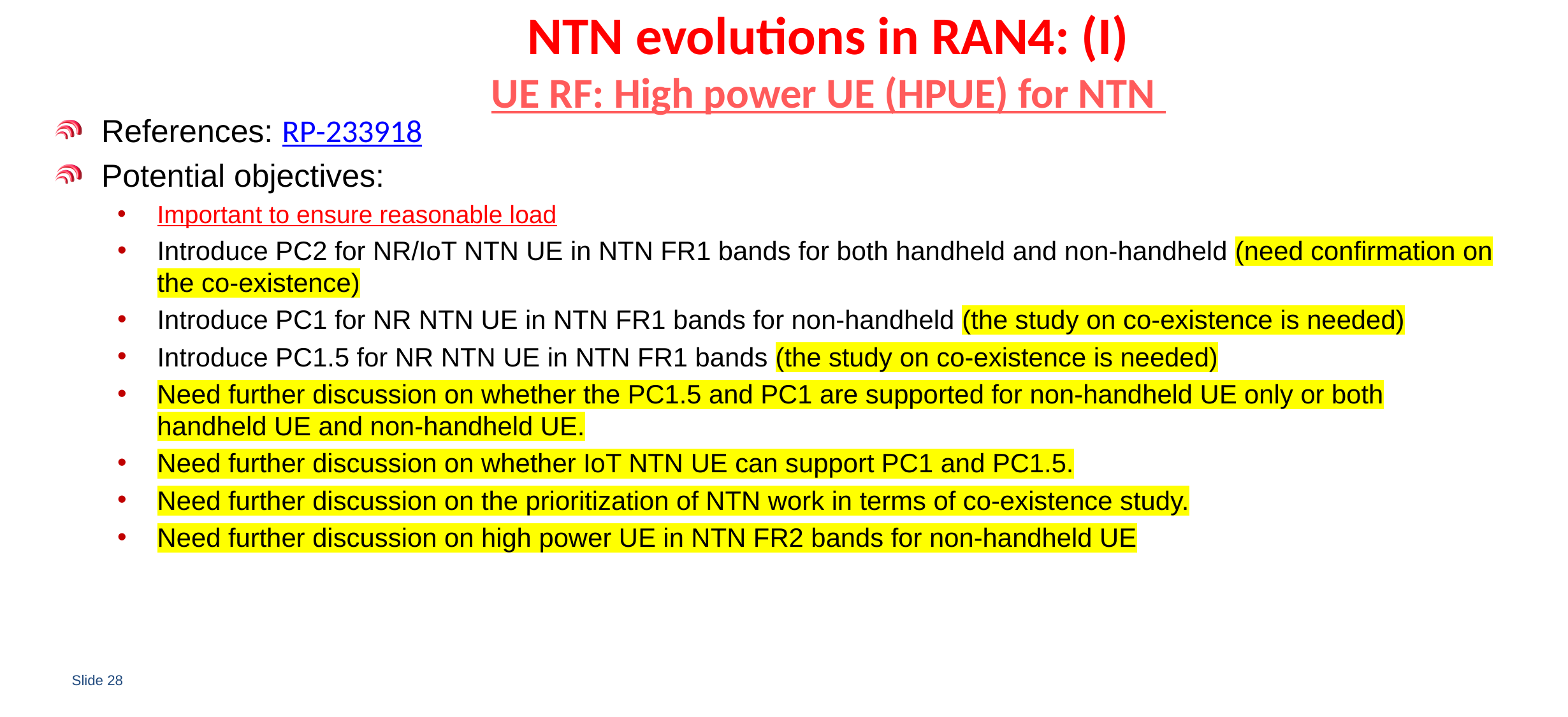

# NTN evolutions in RAN4: (I) UE RF: High power UE (HPUE) for NTN
References: RP-233918
Potential objectives:
Important to ensure reasonable load
Introduce PC2 for NR/IoT NTN UE in NTN FR1 bands for both handheld and non-handheld (need confirmation on the co-existence)
Introduce PC1 for NR NTN UE in NTN FR1 bands for non-handheld (the study on co-existence is needed)
Introduce PC1.5 for NR NTN UE in NTN FR1 bands (the study on co-existence is needed)
Need further discussion on whether the PC1.5 and PC1 are supported for non-handheld UE only or both handheld UE and non-handheld UE.
Need further discussion on whether IoT NTN UE can support PC1 and PC1.5.
Need further discussion on the prioritization of NTN work in terms of co-existence study.
Need further discussion on high power UE in NTN FR2 bands for non-handheld UE